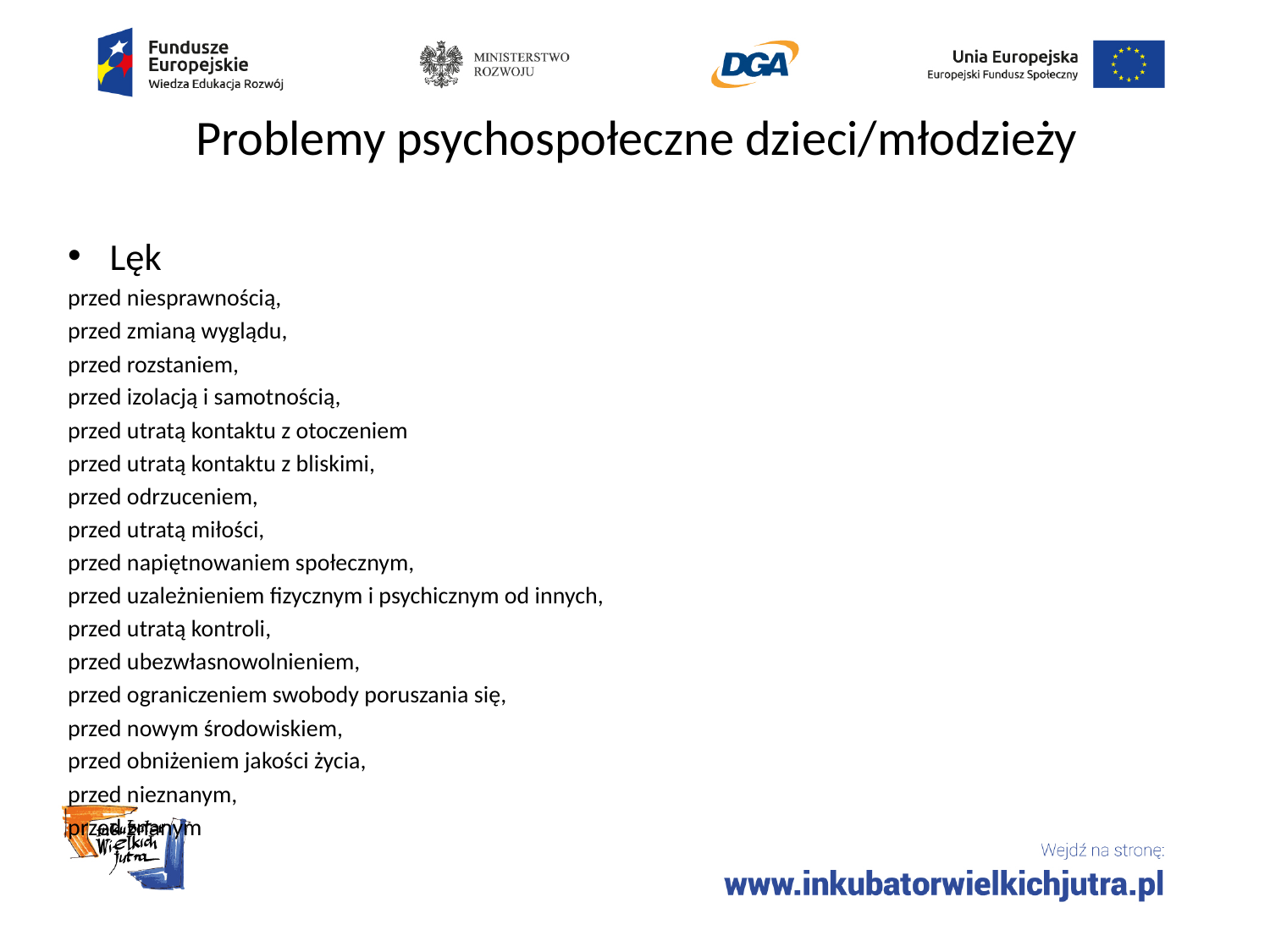

# Problemy psychospołeczne dzieci/młodzieży
Lęk
przed niesprawnością,
przed zmianą wyglądu,
przed rozstaniem,
przed izolacją i samotnością,
przed utratą kontaktu z otoczeniem
przed utratą kontaktu z bliskimi,
przed odrzuceniem,
przed utratą miłości,
przed napiętnowaniem społecznym,
przed uzależnieniem fizycznym i psychicznym od innych,
przed utratą kontroli,
przed ubezwłasnowolnieniem,
przed ograniczeniem swobody poruszania się,
przed nowym środowiskiem,
przed obniżeniem jakości życia,
przed nieznanym,
przed znanym